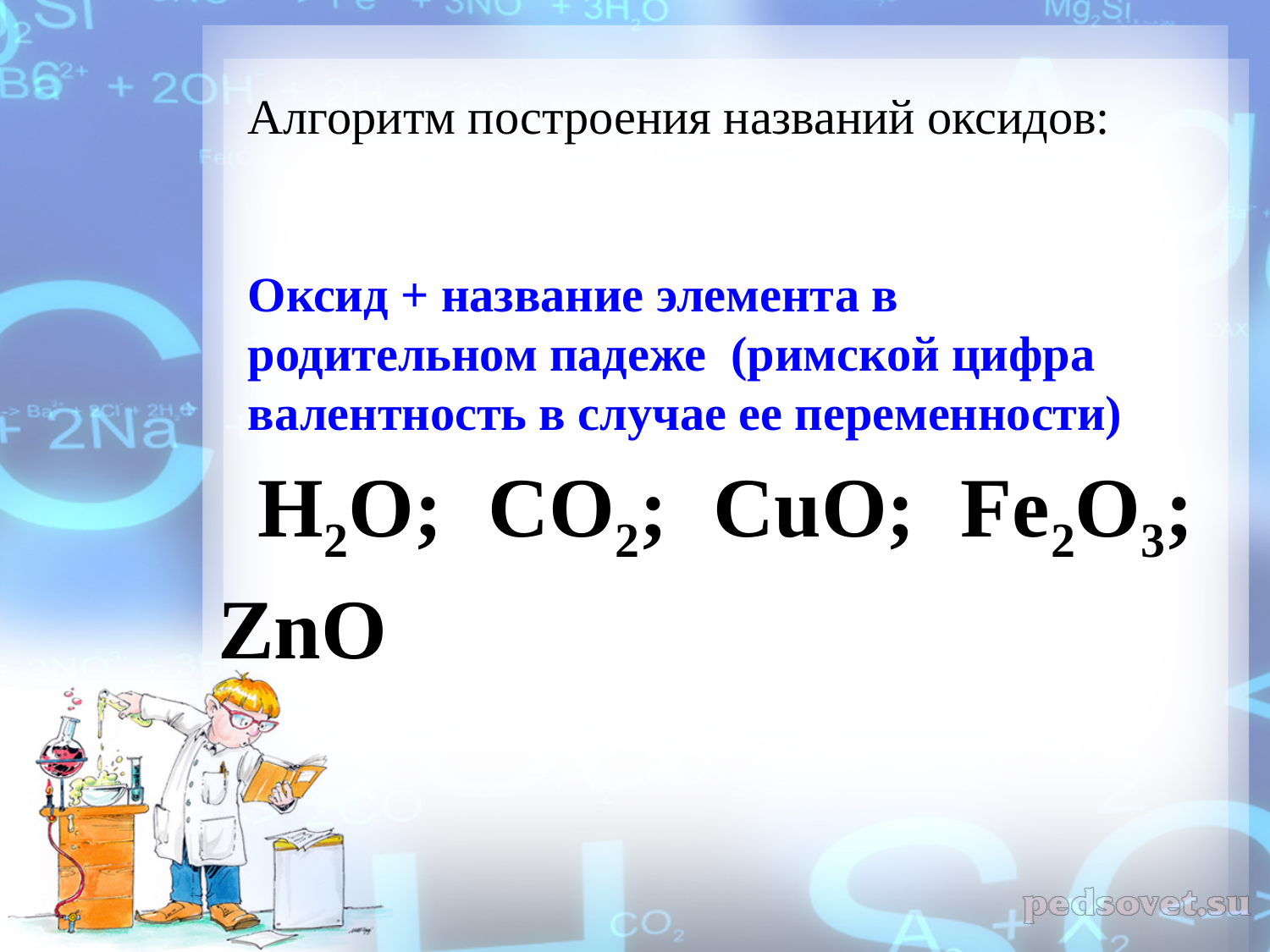

#
Алгоритм построения названий оксидов:

Оксид + название элемента в родительном падеже  (римской цифра валентность в случае ее переменности)

 H2O; CO2; CuO; Fe2O3; ZnO